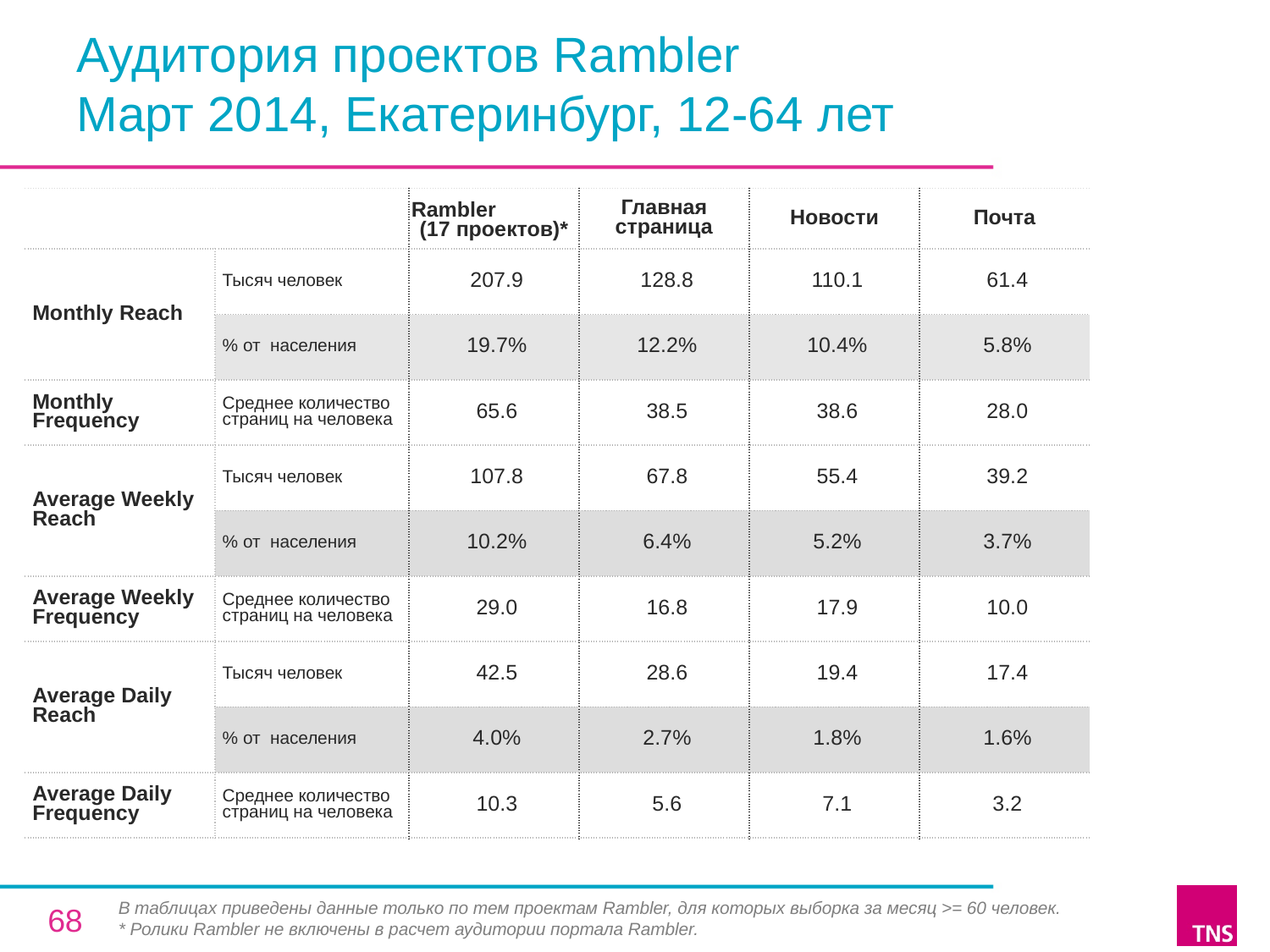

# Аудитория проектов Rambler Март 2014, Екатеринбург, 12-64 лет
|  |  | Rambler (17 проектов)\* | Главная страница | Новости | Почта |
| --- | --- | --- | --- | --- | --- |
| Monthly Reach | Тысяч человек | 207.9 | 128.8 | 110.1 | 61.4 |
|  | % от населения | 19.7% | 12.2% | 10.4% | 5.8% |
| Monthly Frequency | Среднее количество страниц на человека | 65.6 | 38.5 | 38.6 | 28.0 |
| Average Weekly Reach | Тысяч человек | 107.8 | 67.8 | 55.4 | 39.2 |
|  | % от населения | 10.2% | 6.4% | 5.2% | 3.7% |
| Average Weekly Frequency | Среднее количество страниц на человека | 29.0 | 16.8 | 17.9 | 10.0 |
| Average Daily Reach | Тысяч человек | 42.5 | 28.6 | 19.4 | 17.4 |
|  | % от населения | 4.0% | 2.7% | 1.8% | 1.6% |
| Average Daily Frequency | Среднее количество страниц на человека | 10.3 | 5.6 | 7.1 | 3.2 |
В таблицах приведены данные только по тем проектам Rambler, для которых выборка за месяц >= 60 человек.
* Ролики Rambler не включены в расчет аудитории портала Rambler.
68